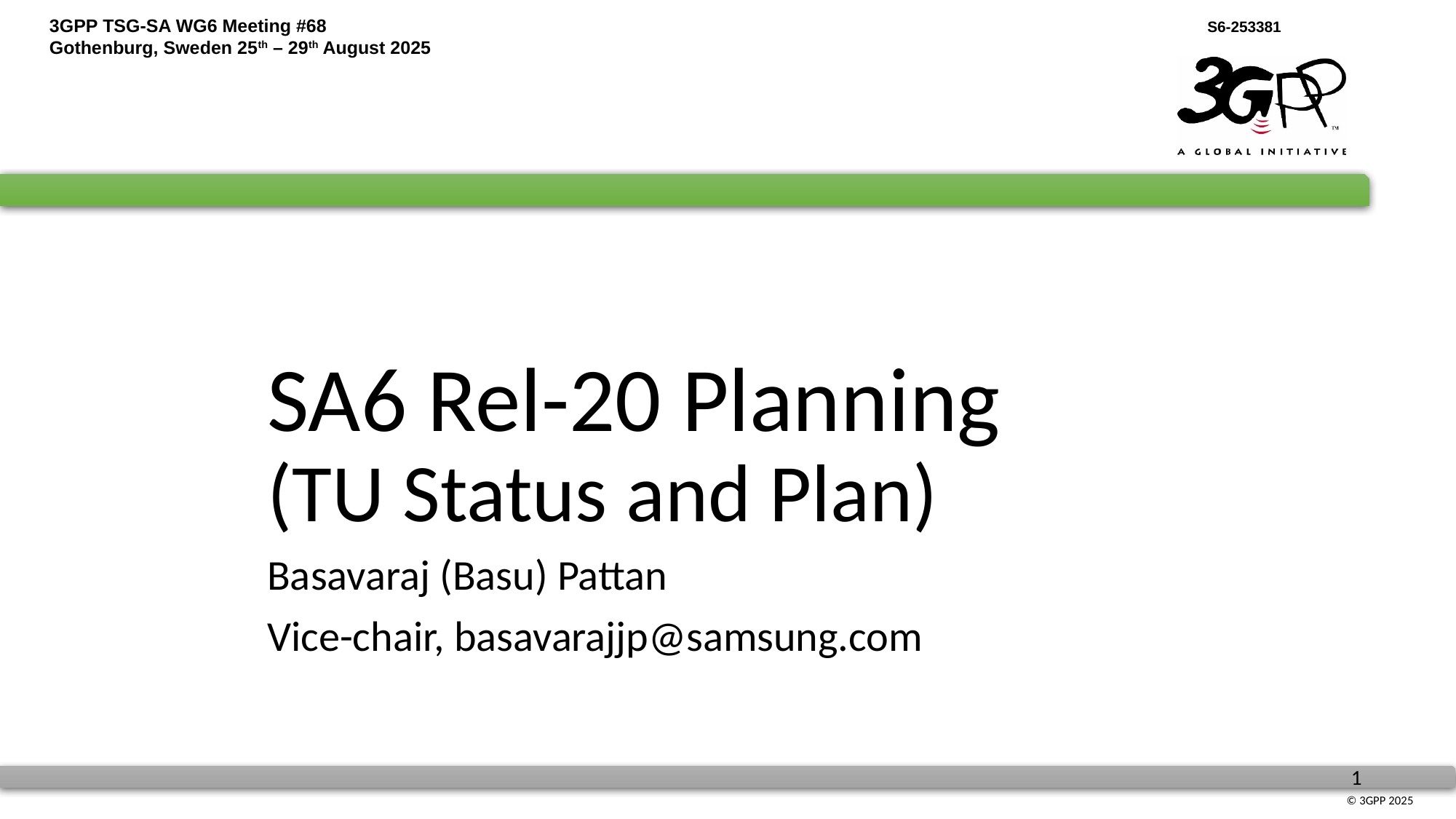

# SA6 Rel-20 Planning (TU Status and Plan)
Basavaraj (Basu) Pattan
Vice-chair, basavarajjp@samsung.com